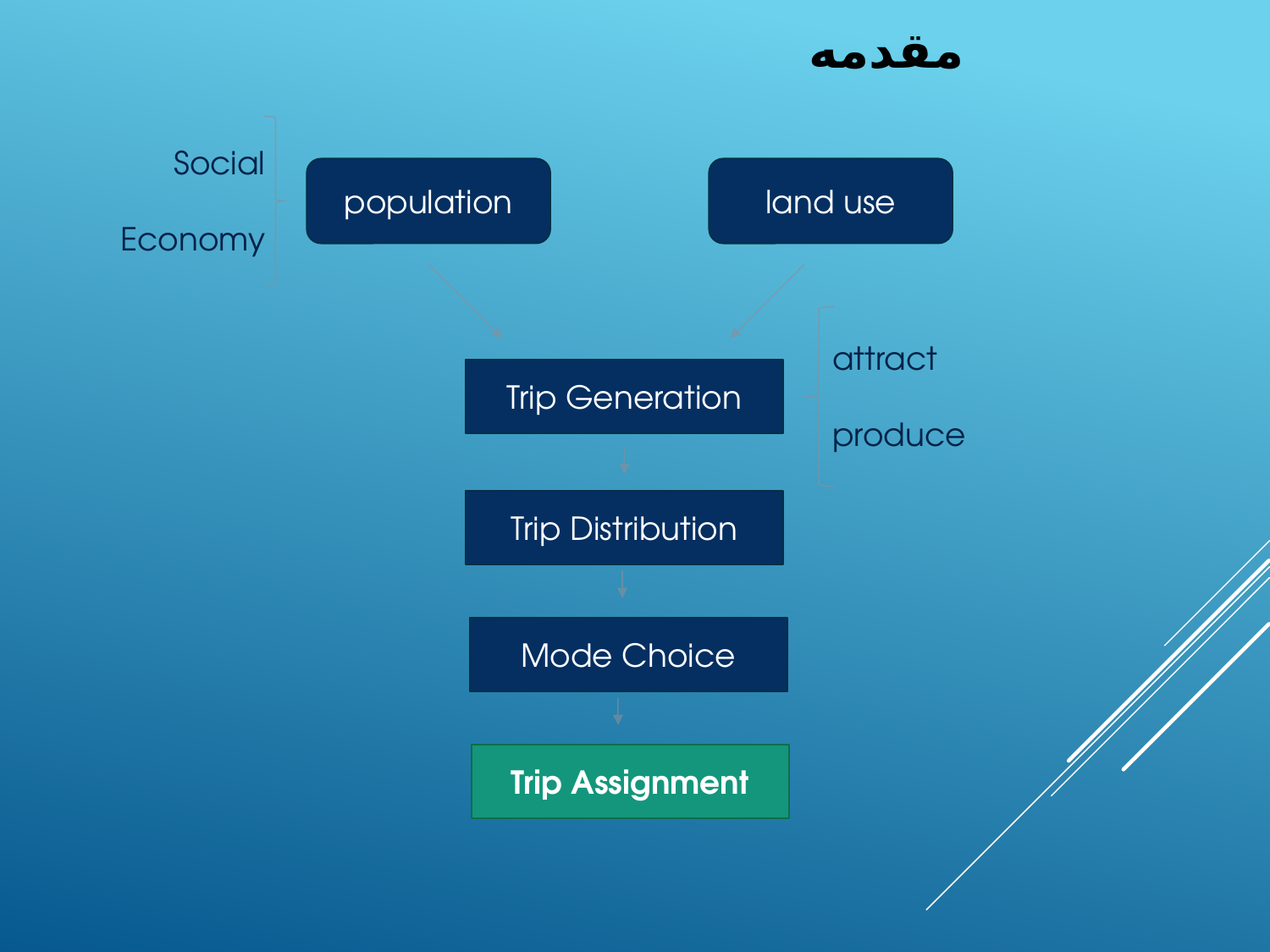

مقدمه

Social

Economy
population
land use

attract

produce
Trip Generation
Trip Distribution
Mode Choice
Trip Assignment